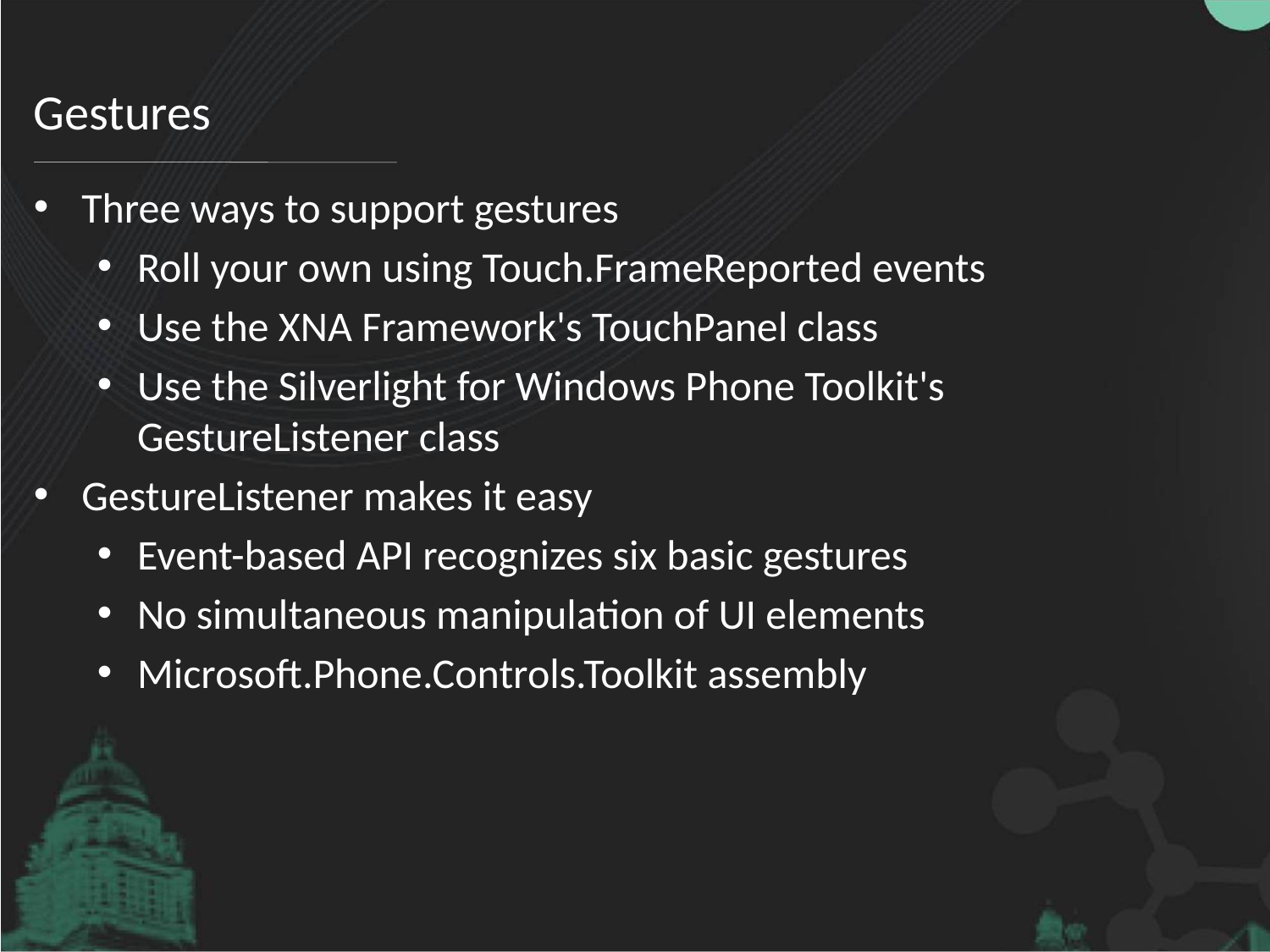

# Gestures
Three ways to support gestures
Roll your own using Touch.FrameReported events
Use the XNA Framework's TouchPanel class
Use the Silverlight for Windows Phone Toolkit's GestureListener class
GestureListener makes it easy
Event-based API recognizes six basic gestures
No simultaneous manipulation of UI elements
Microsoft.Phone.Controls.Toolkit assembly